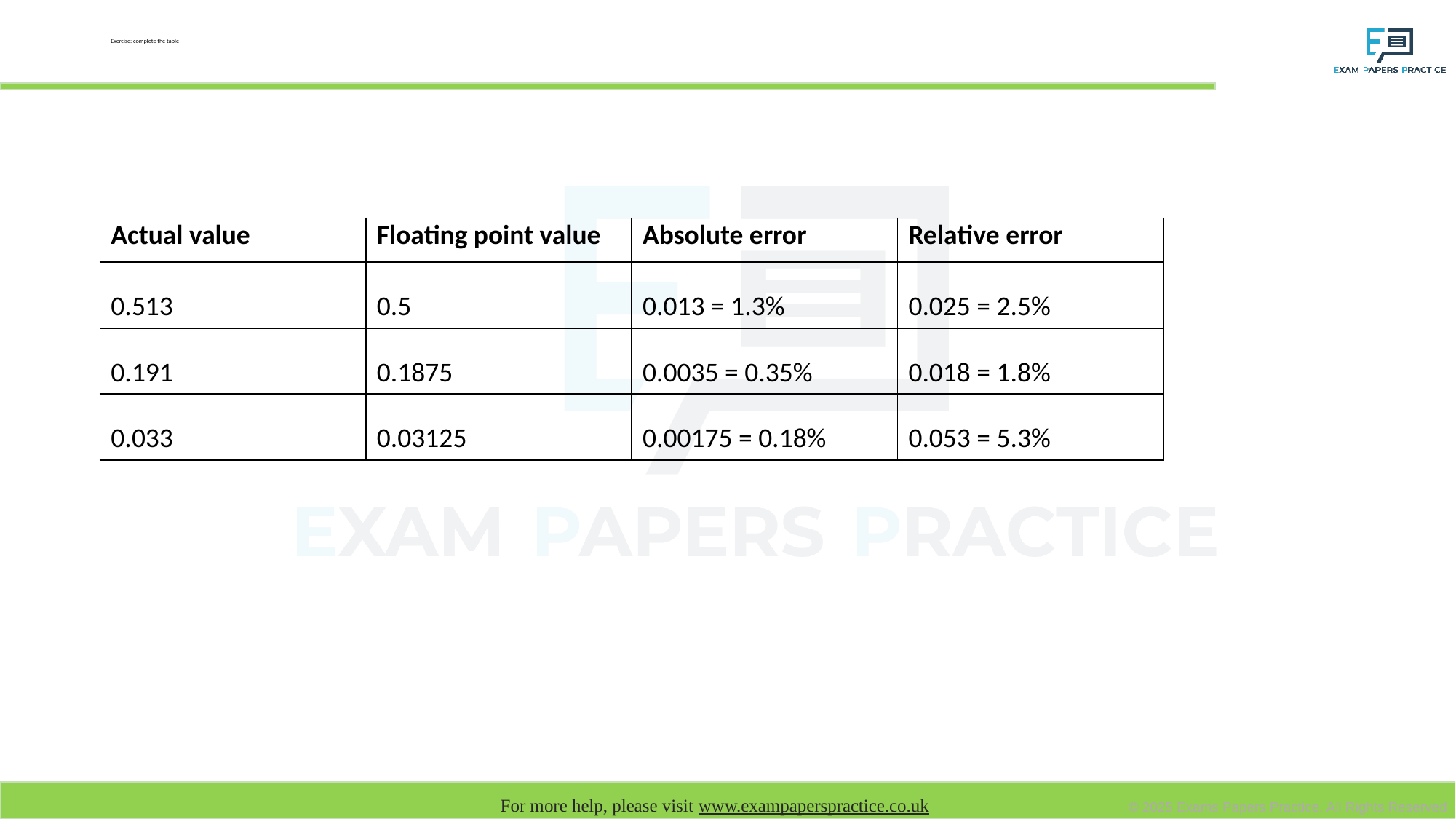

# Exercise: complete the table
| Actual value | Floating point value | Absolute error | Relative error |
| --- | --- | --- | --- |
| 0.513 | 0.5 | 0.013 = 1.3% | 0.025 = 2.5% |
| 0.191 | 0.1875 | 0.0035 = 0.35% | 0.018 = 1.8% |
| 0.033 | 0.03125 | 0.00175 = 0.18% | 0.053 = 5.3% |